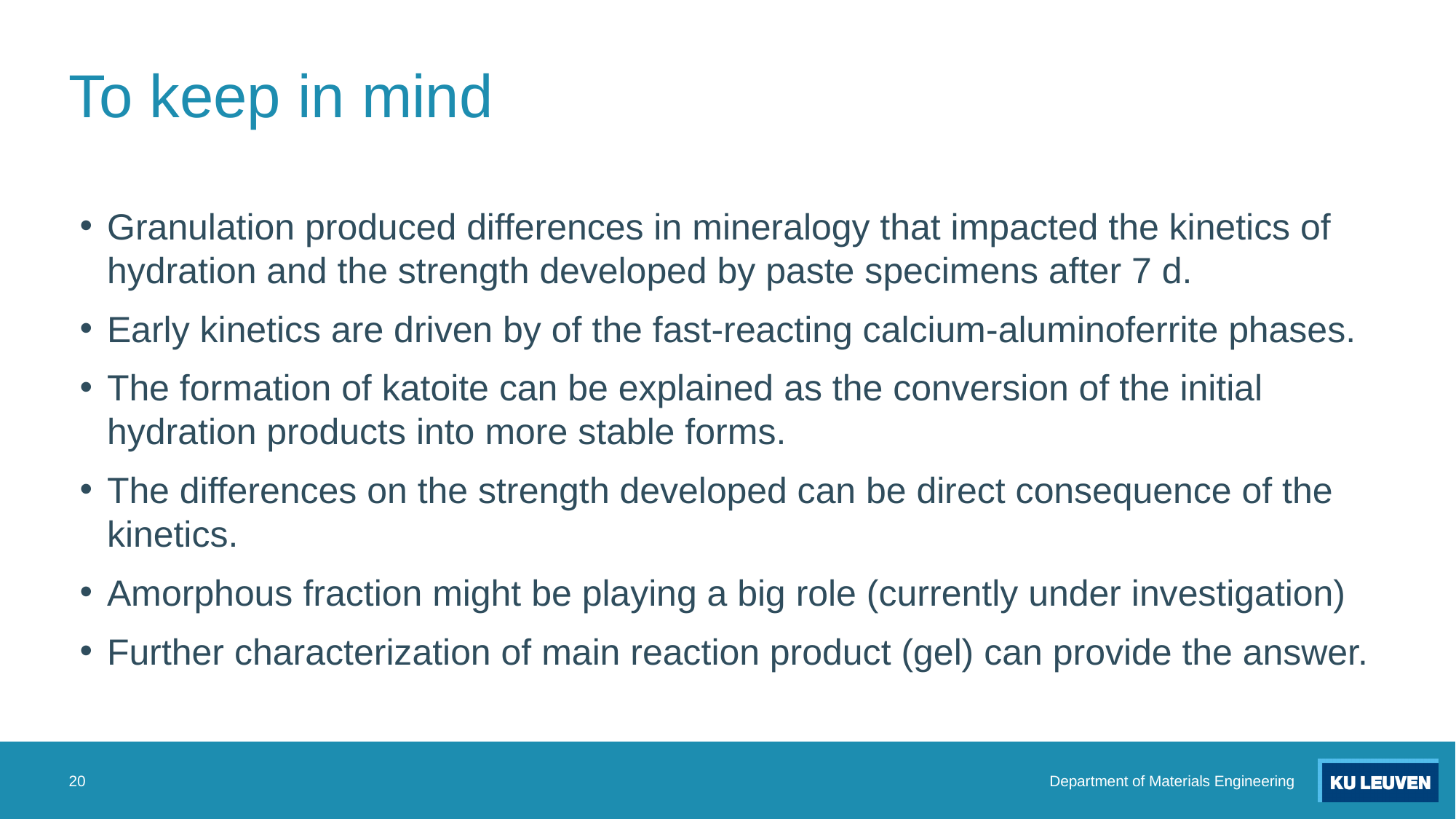

# To keep in mind
Granulation produced differences in mineralogy that impacted the kinetics of hydration and the strength developed by paste specimens after 7 d.
Early kinetics are driven by of the fast-reacting calcium-aluminoferrite phases.
The formation of katoite can be explained as the conversion of the initial hydration products into more stable forms.
The differences on the strength developed can be direct consequence of the kinetics.
Amorphous fraction might be playing a big role (currently under investigation)
Further characterization of main reaction product (gel) can provide the answer.

20
Department of Materials Engineering